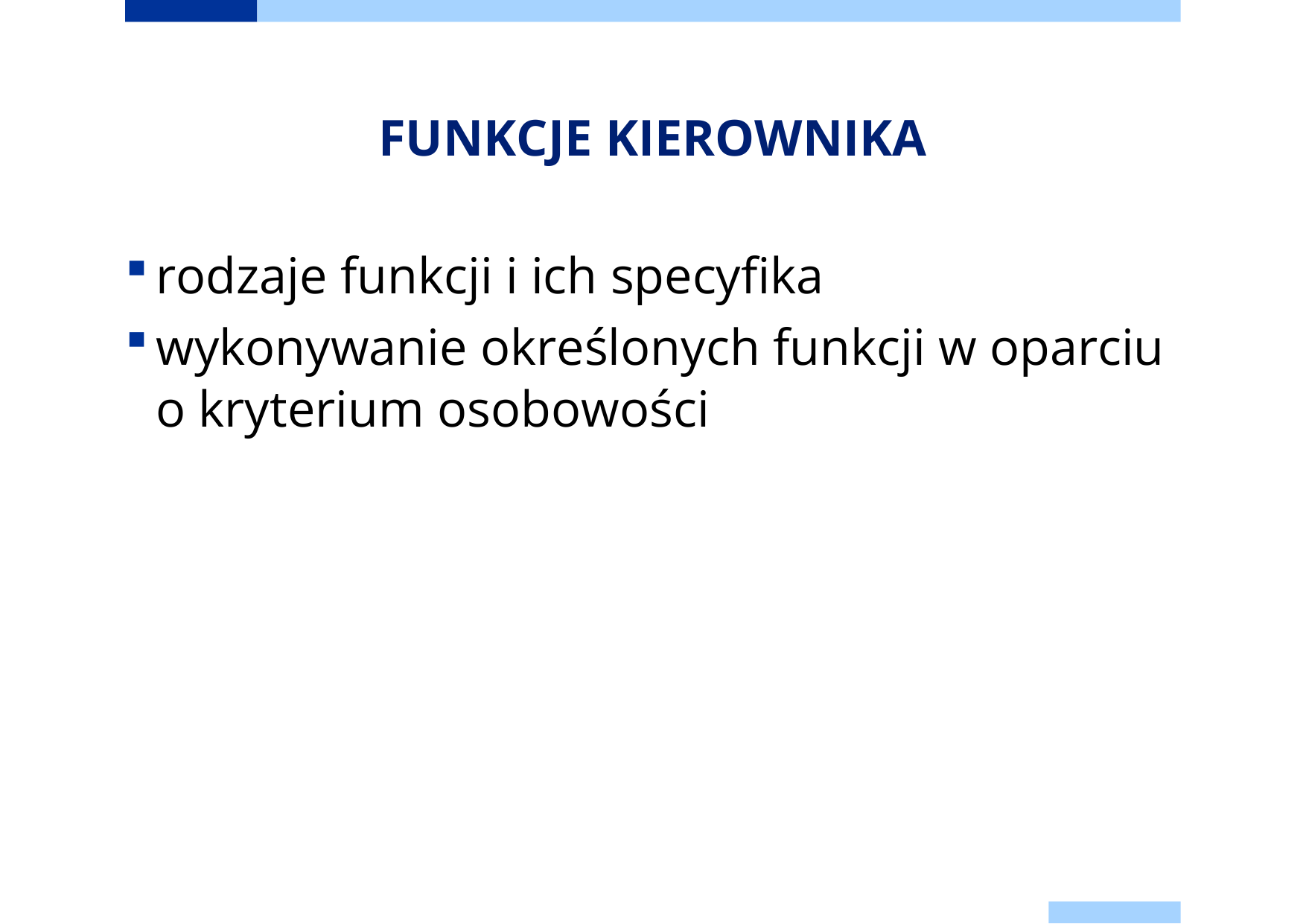

# FUNKCJE KIEROWNIKA
rodzaje funkcji i ich specyfika
wykonywanie określonych funkcji w oparciu o kryterium osobowości